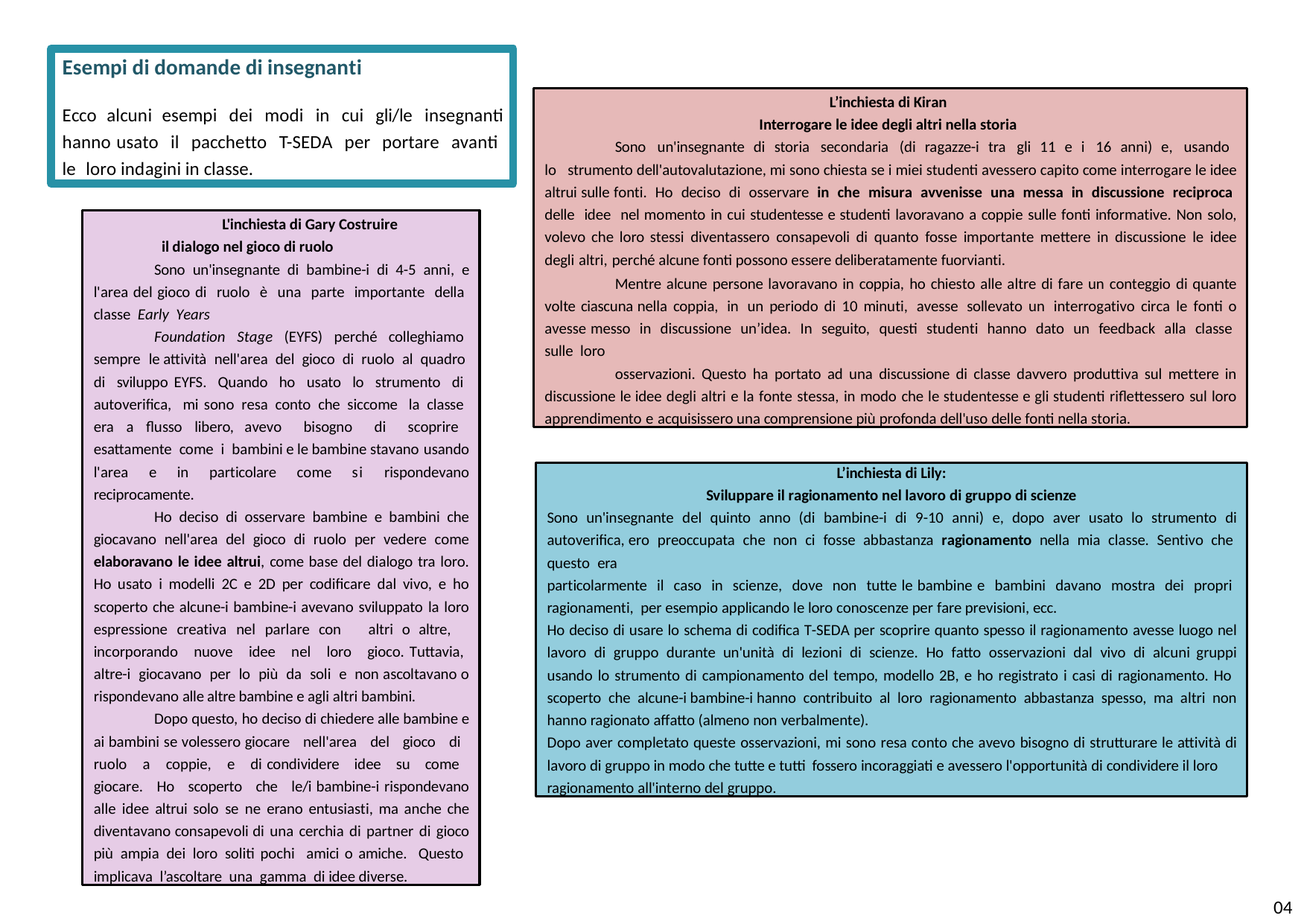

Esempi di domande di insegnanti
Ecco alcuni esempi dei modi in cui gli/le insegnanti hanno usato  il  pacchetto  T-SEDA  per  portare  avanti  le  loro indagini in classe.
L’inchiesta di Kiran Interrogare le idee degli altri nella storia
Sono   un'insegnante  di  storia   secondaria   (di  ragazze-i  tra   gli  11  e  i   16  anni)  e,   usando   lo   strumento dell'autovalutazione, mi sono chiesta se i miei studenti avessero capito come interrogare le idee altrui sulle fonti.  Ho  deciso  di  osservare  in  che  misura  avvenisse  una  messa  in  discussione  reciproca  delle  idee  nel momento in cui studentesse e studenti lavoravano a coppie sulle fonti informative. Non solo, volevo che loro stessi diventassero consapevoli di quanto fosse importante mettere in discussione le idee degli altri, perché alcune fonti possono essere deliberatamente fuorvianti.
Mentre alcune persone lavoravano in coppia, ho chiesto alle altre di fare un conteggio di quante volte ciascuna nella coppia,  in  un periodo di 10 minuti,  avesse  sollevato un  interrogativo circa le fonti o avesse messo  in  discussione  un’idea.  In  seguito,  questi  studenti  hanno  dato  un  feedback  alla  classe  sulle  loro
osservazioni. Questo ha portato ad una discussione di classe davvero produttiva sul mettere in discussione le idee degli altri e la fonte stessa, in modo che le studentesse e gli studenti riflettessero sul loro apprendimento e acquisissero una comprensione più profonda dell'uso delle fonti nella storia.
L'inchiesta di Gary Costruire il dialogo nel gioco di ruolo
Sono un'insegnante di bambine-i di 4-5 anni, e l'area del gioco di  ruolo  è  una  parte  importante  della  classe  Early  Years
Foundation  Stage  (EYFS)  perché  colleghiamo  sempre  le attività  nell'area  del  gioco  di  ruolo  al  quadro  di  sviluppo EYFS.  Quando  ho  usato  lo  strumento  di  autoverifica,  mi sono resa conto che siccome  la classe  era a flusso libero, avevo  bisogno  di  scoprire  esattamente  come  i  bambini e le bambine stavano usando l'area e in particolare come si rispondevano reciprocamente.
Ho deciso di osservare bambine e bambini che giocavano nell'area del gioco di ruolo per vedere come elaboravano le idee altrui, come base del dialogo tra loro. Ho usato i modelli 2C e 2D per codificare dal vivo, e ho scoperto che alcune-i bambine-i avevano sviluppato la loro espressione creativa nel parlare con   altri o altre,   incorporando   nuove   idee   nel   loro   gioco. Tuttavia,  altre-i  giocavano  per  lo  più  da  soli  e  non ascoltavano o rispondevano alle altre bambine e agli altri bambini.
Dopo questo, ho deciso di chiedere alle bambine e ai bambini se volessero giocare   nell'area   del   gioco   di   ruolo   a   coppie,   e   di condividere   idee   su   come   giocare.   Ho   scoperto   che   le/i bambine-i rispondevano alle idee altrui solo se ne erano entusiasti, ma anche che diventavano consapevoli di una cerchia di partner di gioco più ampia dei loro soliti pochi  amici o amiche.  Questo  implicava  l’ascoltare  una  gamma  di idee diverse.
L’inchiesta di Lily:
Sviluppare il ragionamento nel lavoro di gruppo di scienze
Sono un'insegnante del quinto anno (di bambine-i di 9-10 anni) e, dopo aver usato lo strumento di autoverifica, ero  preoccupata  che  non  ci  fosse  abbastanza  ragionamento  nella  mia  classe.  Sentivo  che  questo  era
particolarmente  il  caso  in  scienze,  dove  non  tutte le bambine e  bambini  davano  mostra  dei  propri  ragionamenti,  per esempio applicando le loro conoscenze per fare previsioni, ecc.
Ho deciso di usare lo schema di codifica T-SEDA per scoprire quanto spesso il ragionamento avesse luogo nel lavoro di gruppo durante un'unità di lezioni di scienze. Ho fatto osservazioni dal vivo di alcuni gruppi usando lo strumento di campionamento del tempo, modello 2B, e ho registrato i casi di ragionamento. Ho  scoperto  che  alcune-i bambine-i hanno  contribuito  al  loro  ragionamento  abbastanza  spesso,  ma  altri  non hanno ragionato affatto (almeno non verbalmente).
Dopo aver completato queste osservazioni, mi sono resa conto che avevo bisogno di strutturare le attività di lavoro di gruppo in modo che tutte e tutti  fossero incoraggiati e avessero l'opportunità di condividere il loro
ragionamento all'interno del gruppo.
04